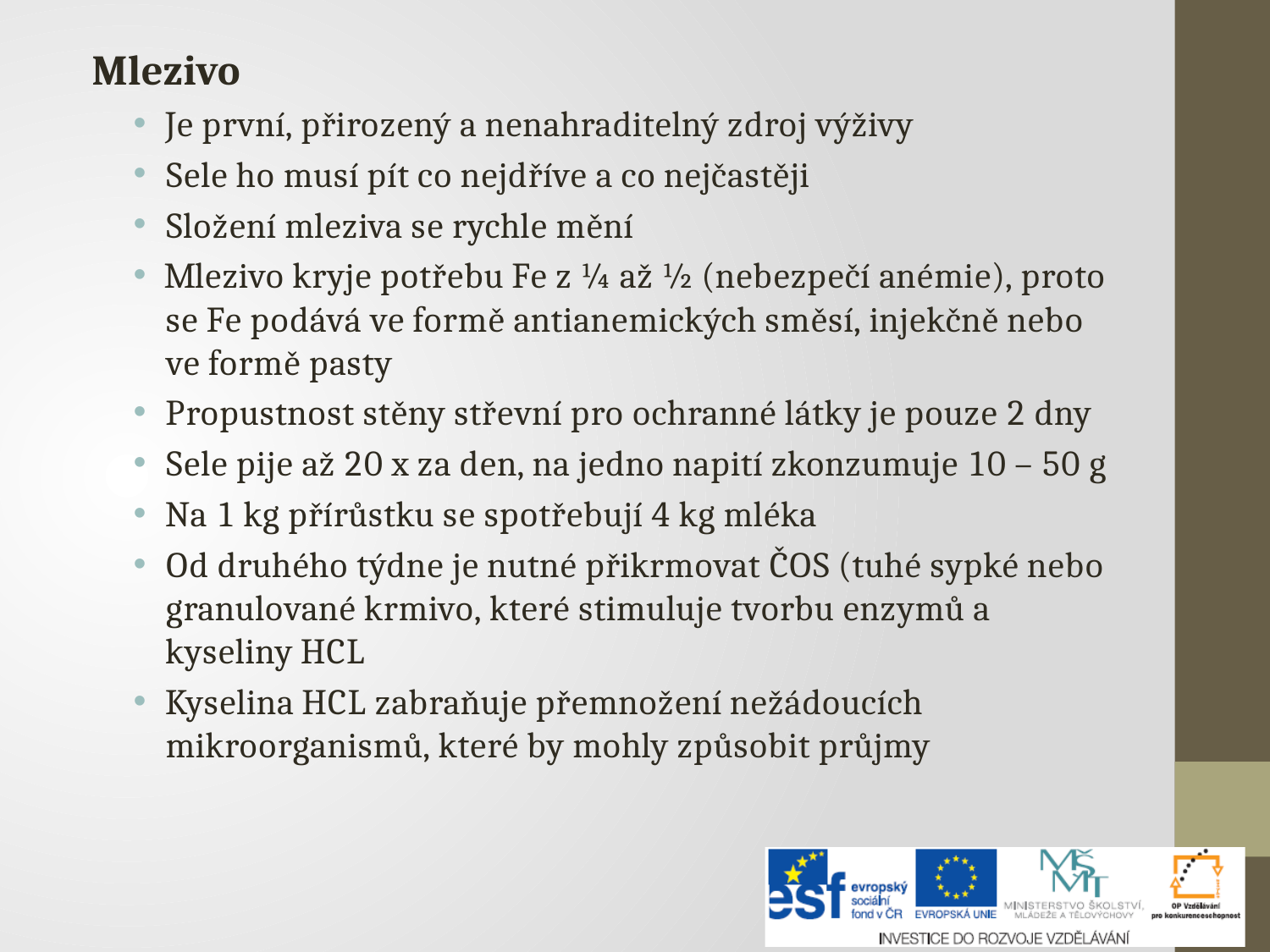

Mlezivo
Je první, přirozený a nenahraditelný zdroj výživy
Sele ho musí pít co nejdříve a co nejčastěji
Složení mleziva se rychle mění
Mlezivo kryje potřebu Fe z ¼ až ½ (nebezpečí anémie), proto se Fe podává ve formě antianemických směsí, injekčně nebo ve formě pasty
Propustnost stěny střevní pro ochranné látky je pouze 2 dny
Sele pije až 20 x za den, na jedno napití zkonzumuje 10 – 50 g
Na 1 kg přírůstku se spotřebují 4 kg mléka
Od druhého týdne je nutné přikrmovat ČOS (tuhé sypké nebo granulované krmivo, které stimuluje tvorbu enzymů a kyseliny HCL
Kyselina HCL zabraňuje přemnožení nežádoucích mikroorganismů, které by mohly způsobit průjmy